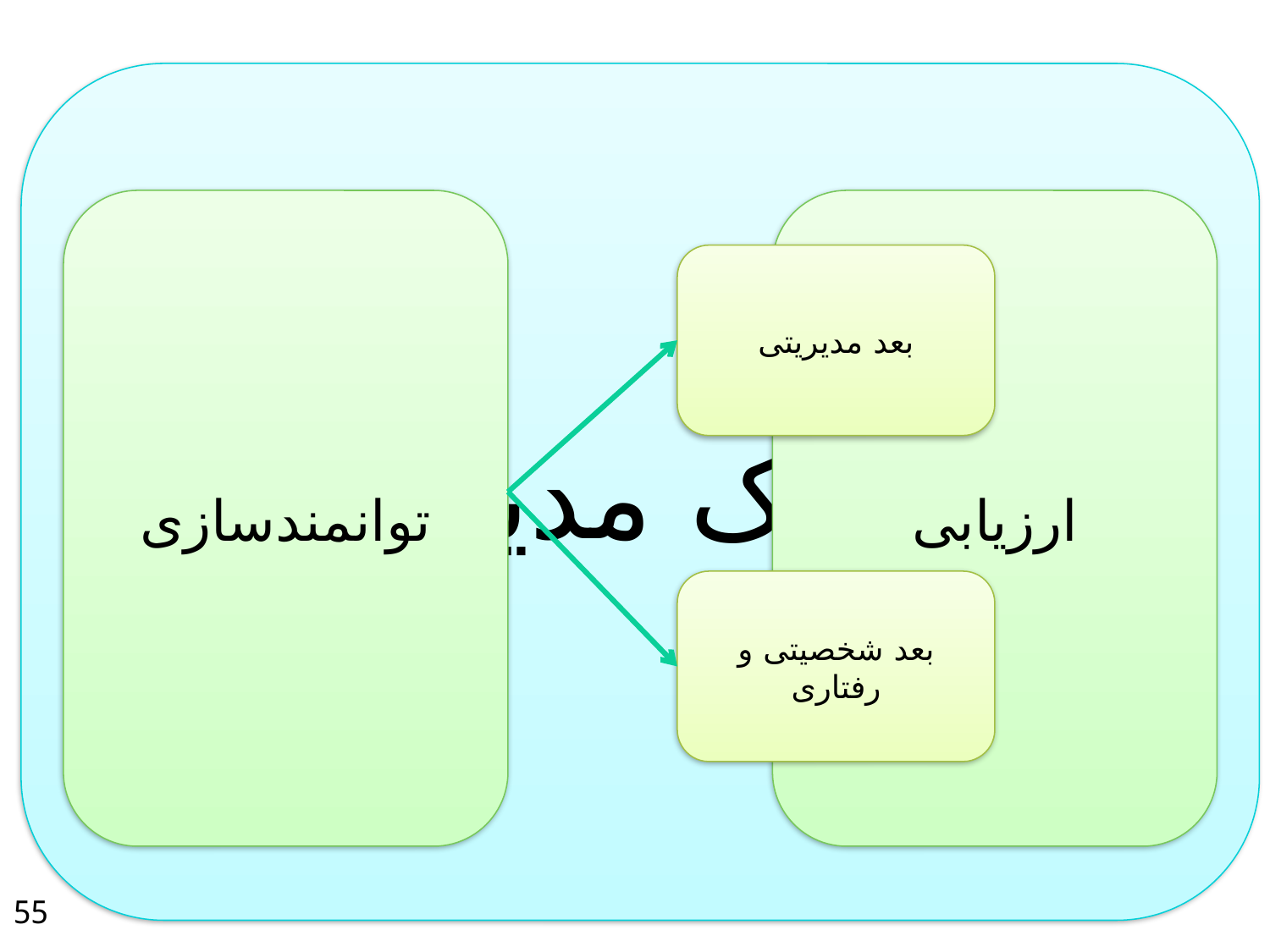

کلینیک مدیریت
توانمندسازی
ارزیابی
بعد مدیریتی
بعد شخصیتی و رفتاری
55